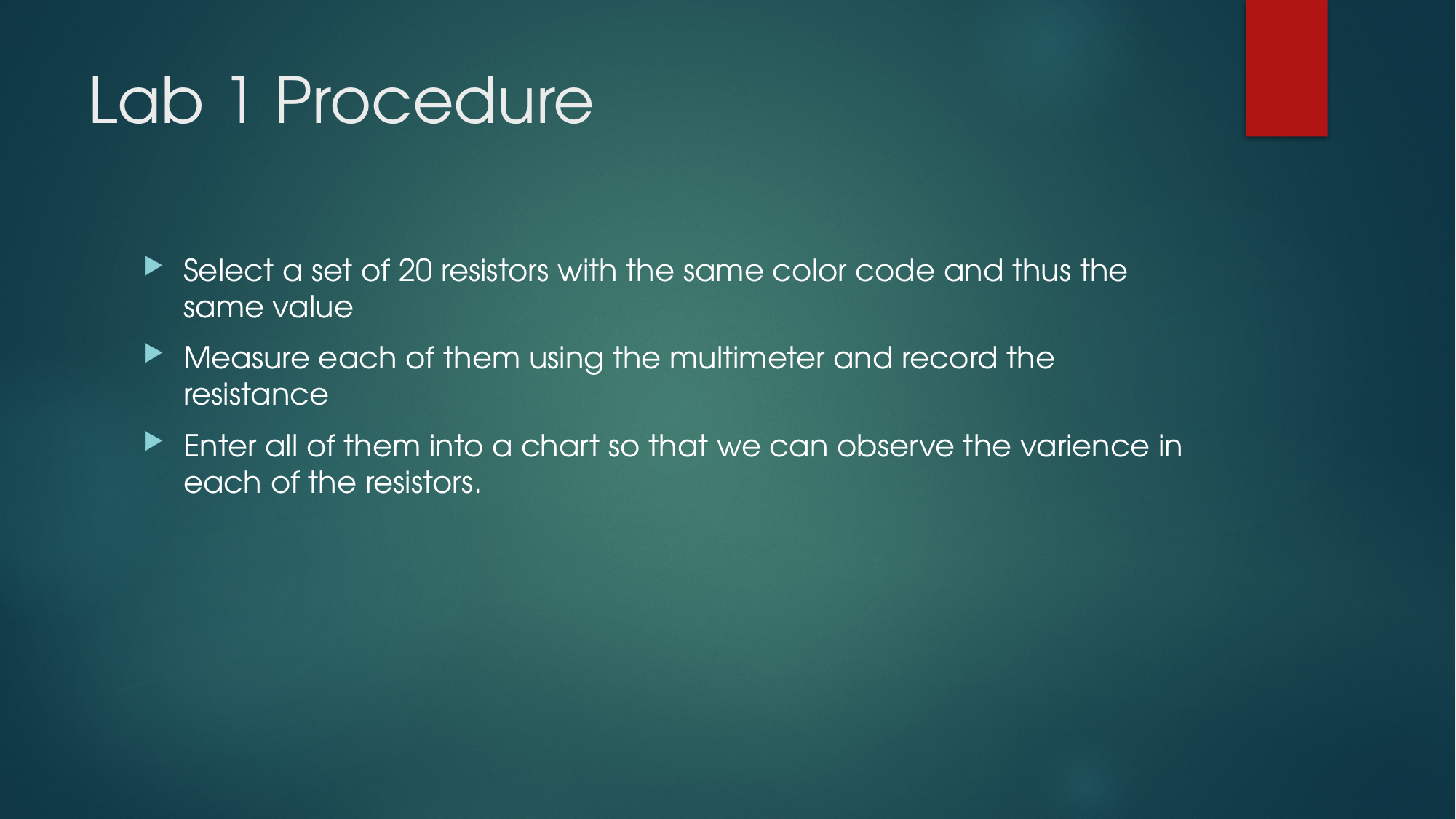

# Lab 1 Procedure
Select a set of 20 resistors with the same color code and thus the same value
Measure each of them using the multimeter and record the resistance
Enter all of them into a chart so that we can observe the varience in each of the resistors.